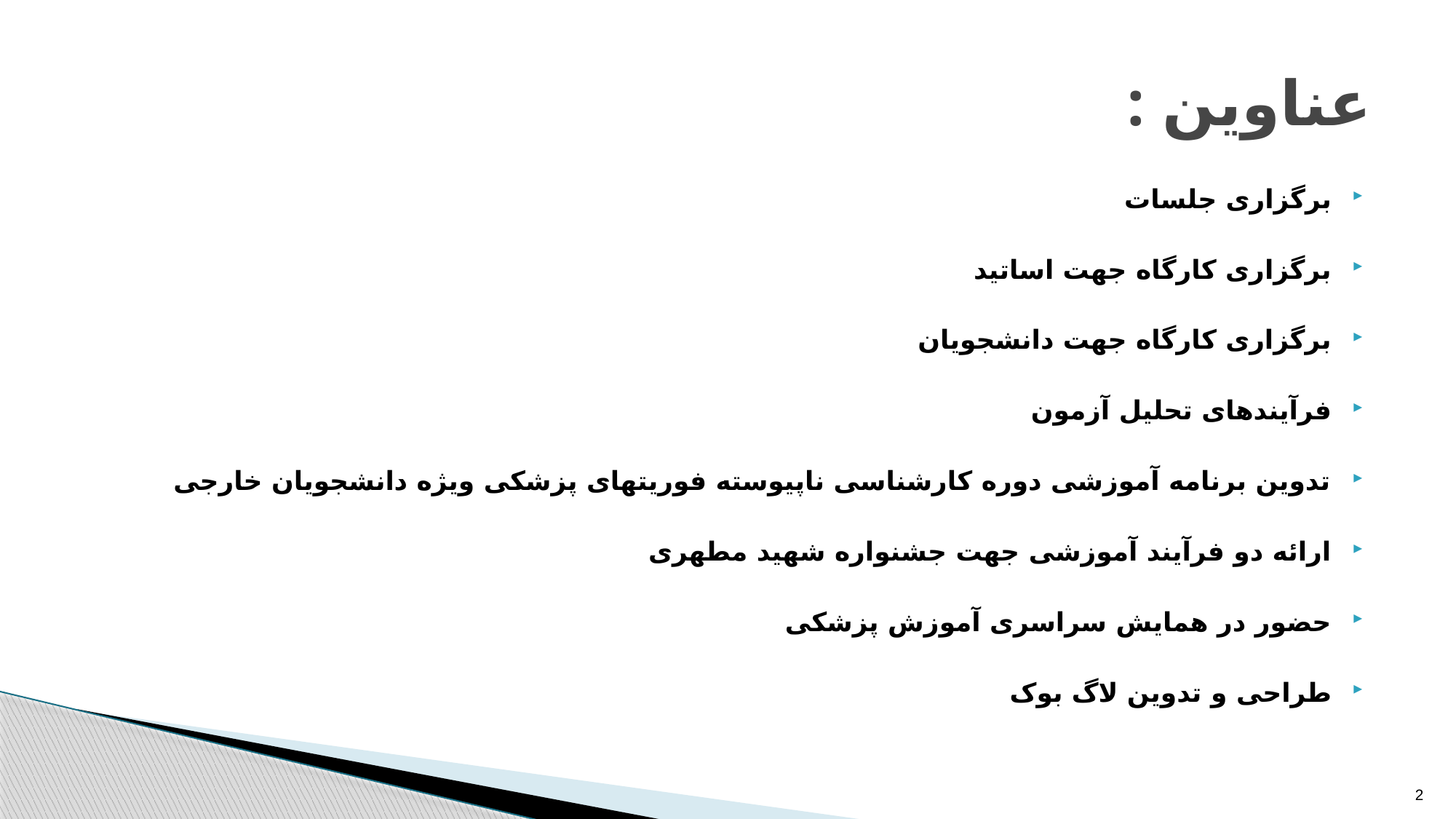

# عناوین :
برگزاری جلسات

برگزاری کارگاه جهت اساتید

برگزاری کارگاه جهت دانشجویان

فرآیندهای تحلیل آزمون

تدوین برنامه آموزشی دوره کارشناسی ناپیوسته فوریتهای پزشکی ویژه دانشجویان خارجی

ارائه دو فرآیند آموزشی جهت جشنواره شهید مطهری

حضور در همایش سراسری آموزش پزشکی

طراحی و تدوین لاگ بوک
2